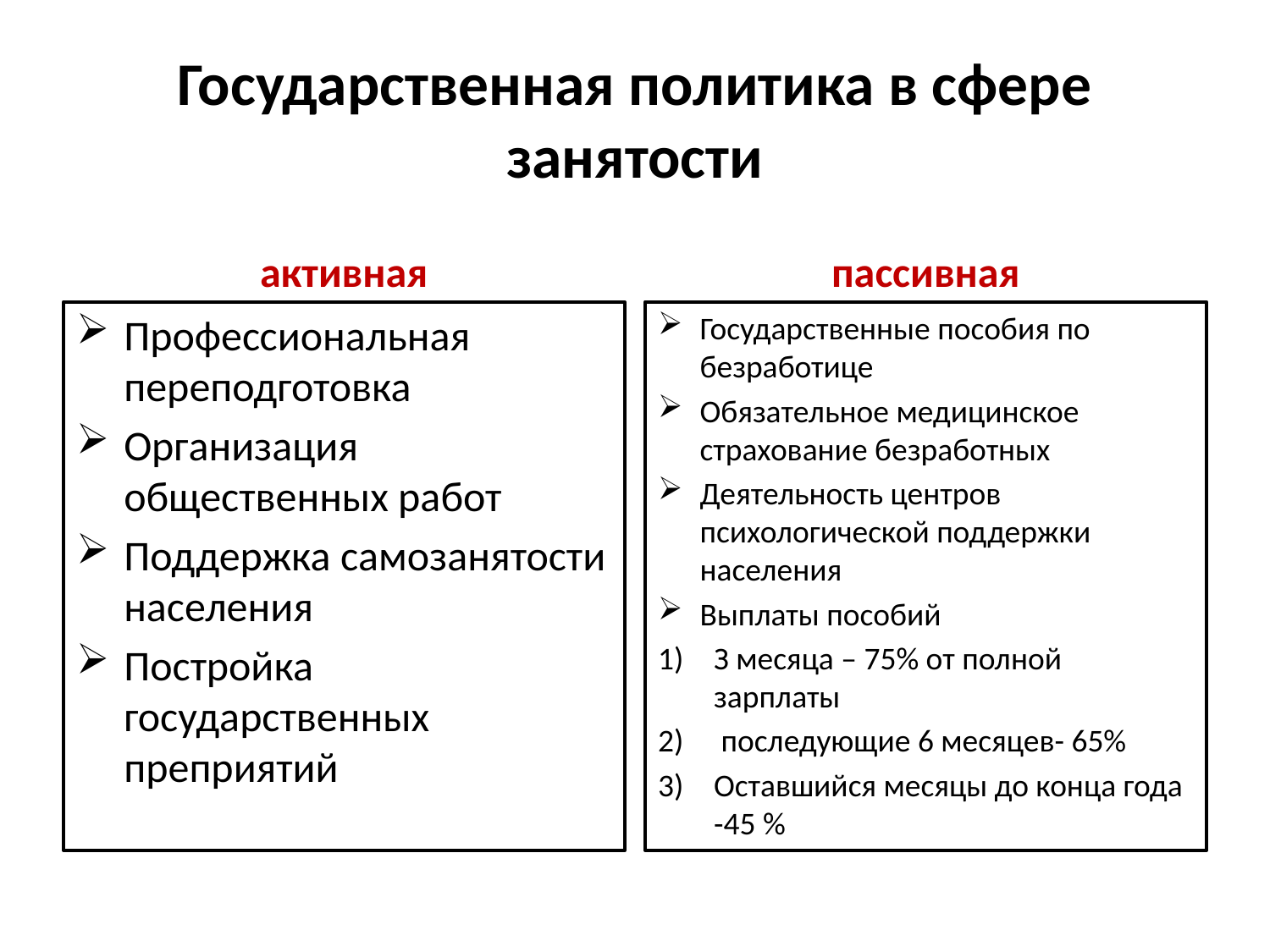

# Государственная политика в сфере занятости
активная
пассивная
Профессиональная переподготовка
Организация общественных работ
Поддержка самозанятости населения
Постройка государственных преприятий
Государственные пособия по безработице
Обязательное медицинское страхование безработных
Деятельность центров психологической поддержки населения
Выплаты пособий
З месяца – 75% от полной зарплаты
 последующие 6 месяцев- 65%
Оставшийся месяцы до конца года -45 %